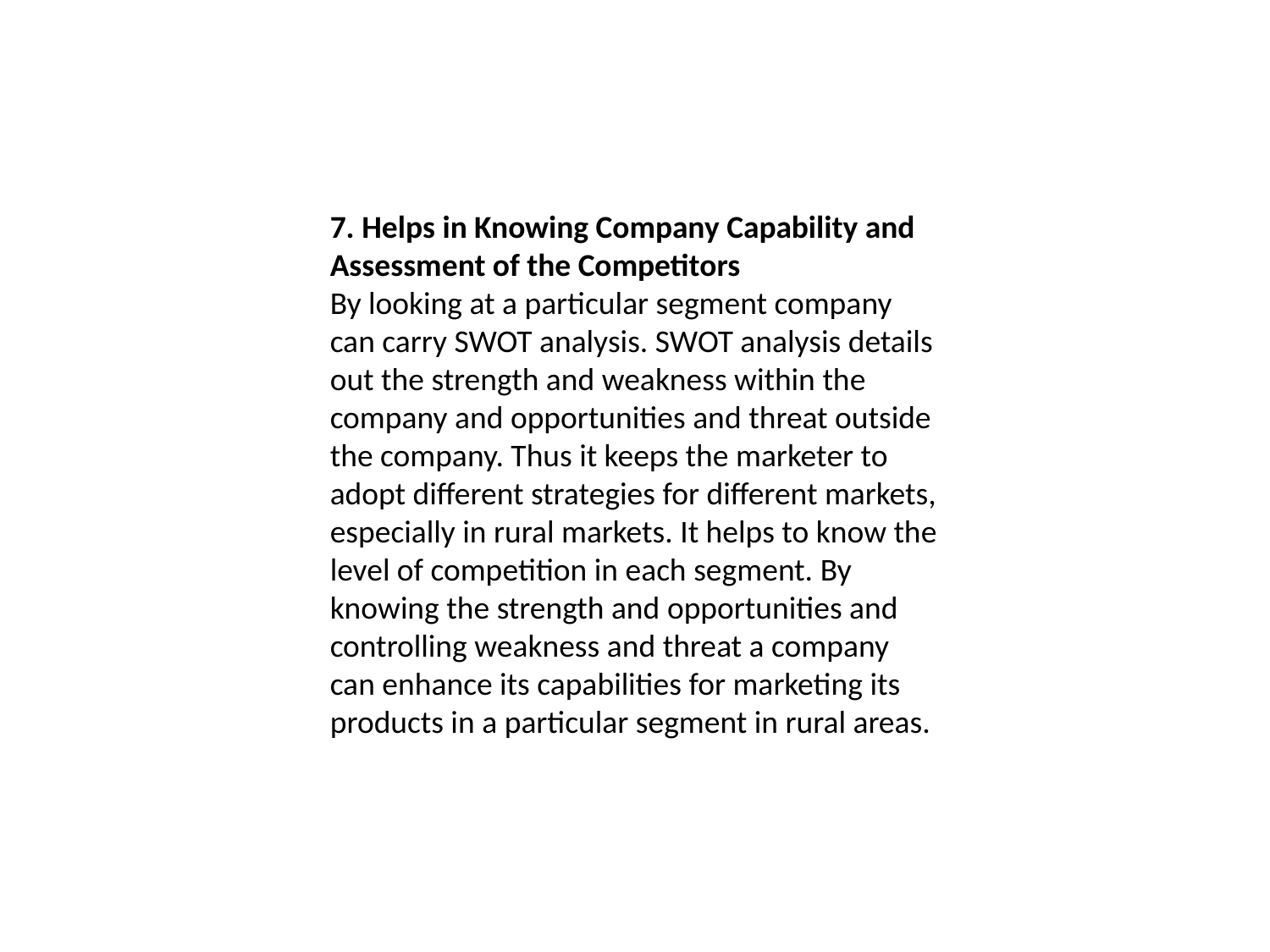

7. Helps in Knowing Company Capability and Assessment of the Competitors
By looking at a particular segment company can carry SWOT analysis. SWOT analysis details out the strength and weakness within the company and opportunities and threat outside the company. Thus it keeps the marketer to adopt different strategies for different markets, especially in rural markets. It helps to know the level of competition in each segment. By knowing the strength and opportunities and controlling weakness and threat a company can enhance its capabilities for marketing its products in a particular segment in rural areas.